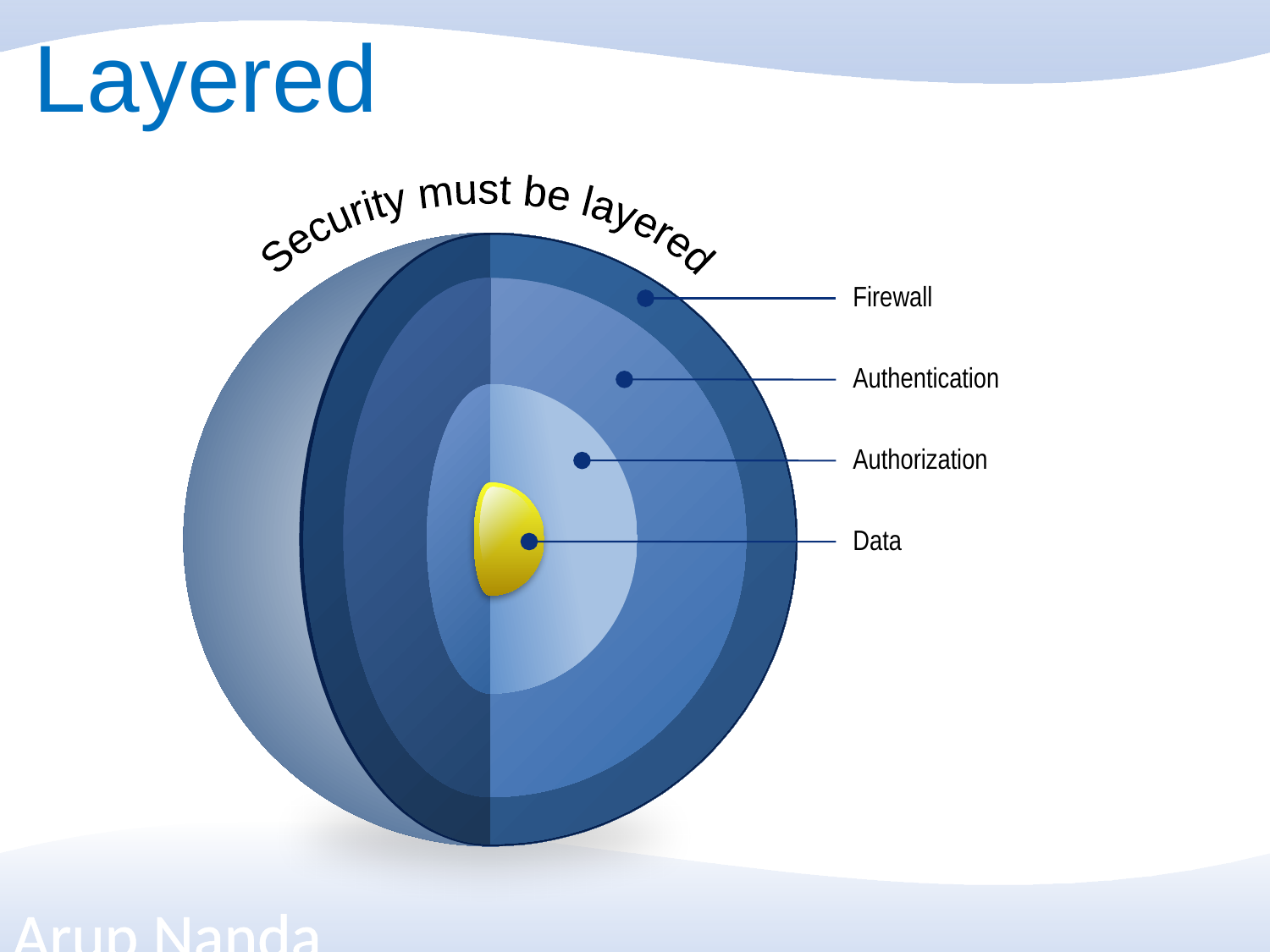

# Layered
Security must be layered

Firewall

Authentication

Authorization

Data